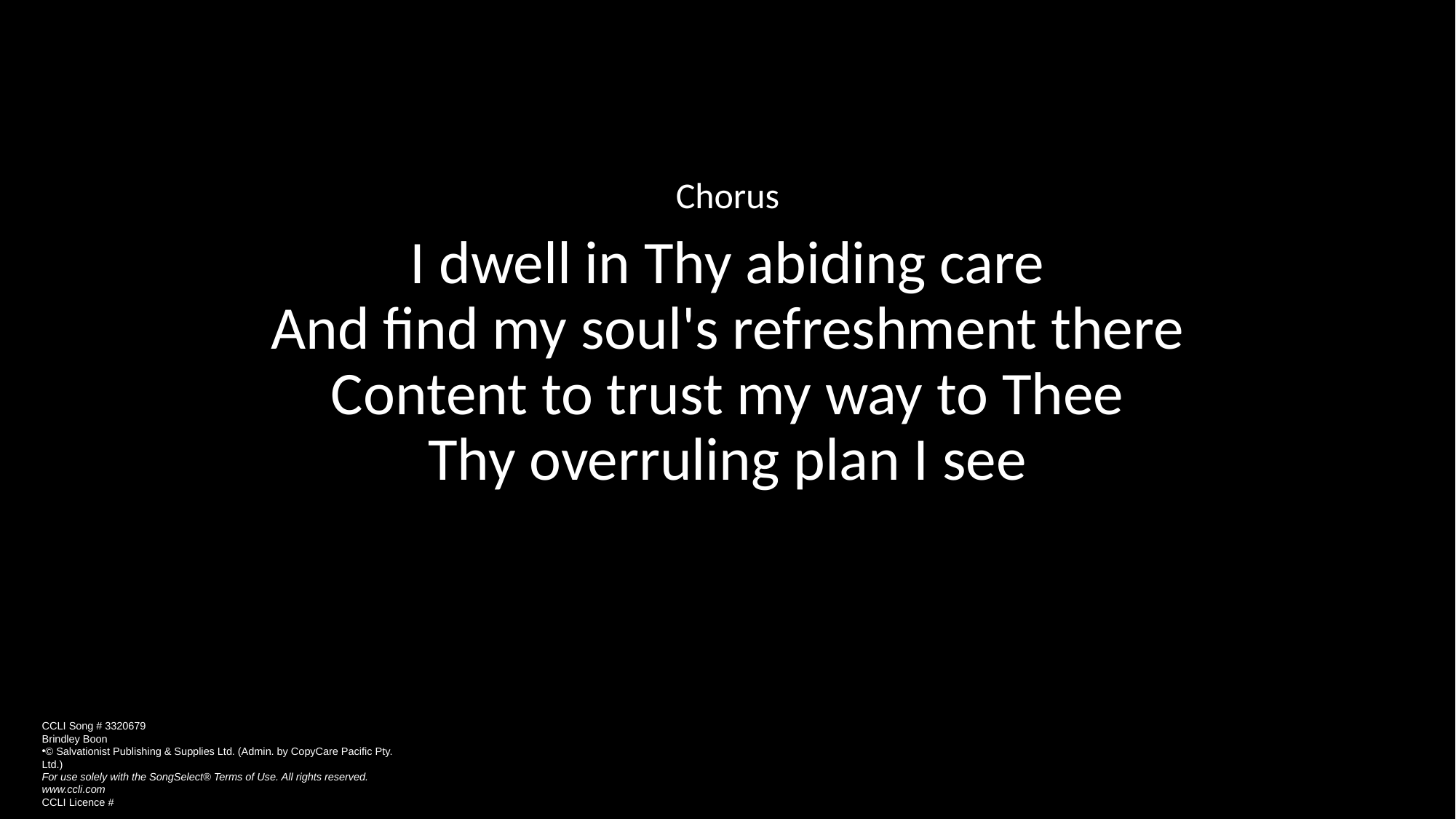

Chorus
I dwell in Thy abiding care
And find my soul's refreshment there
Content to trust my way to Thee
Thy overruling plan I see
CCLI Song # 3320679
Brindley Boon
© Salvationist Publishing & Supplies Ltd. (Admin. by CopyCare Pacific Pty. Ltd.)
For use solely with the SongSelect® Terms of Use. All rights reserved. www.ccli.com
CCLI Licence #